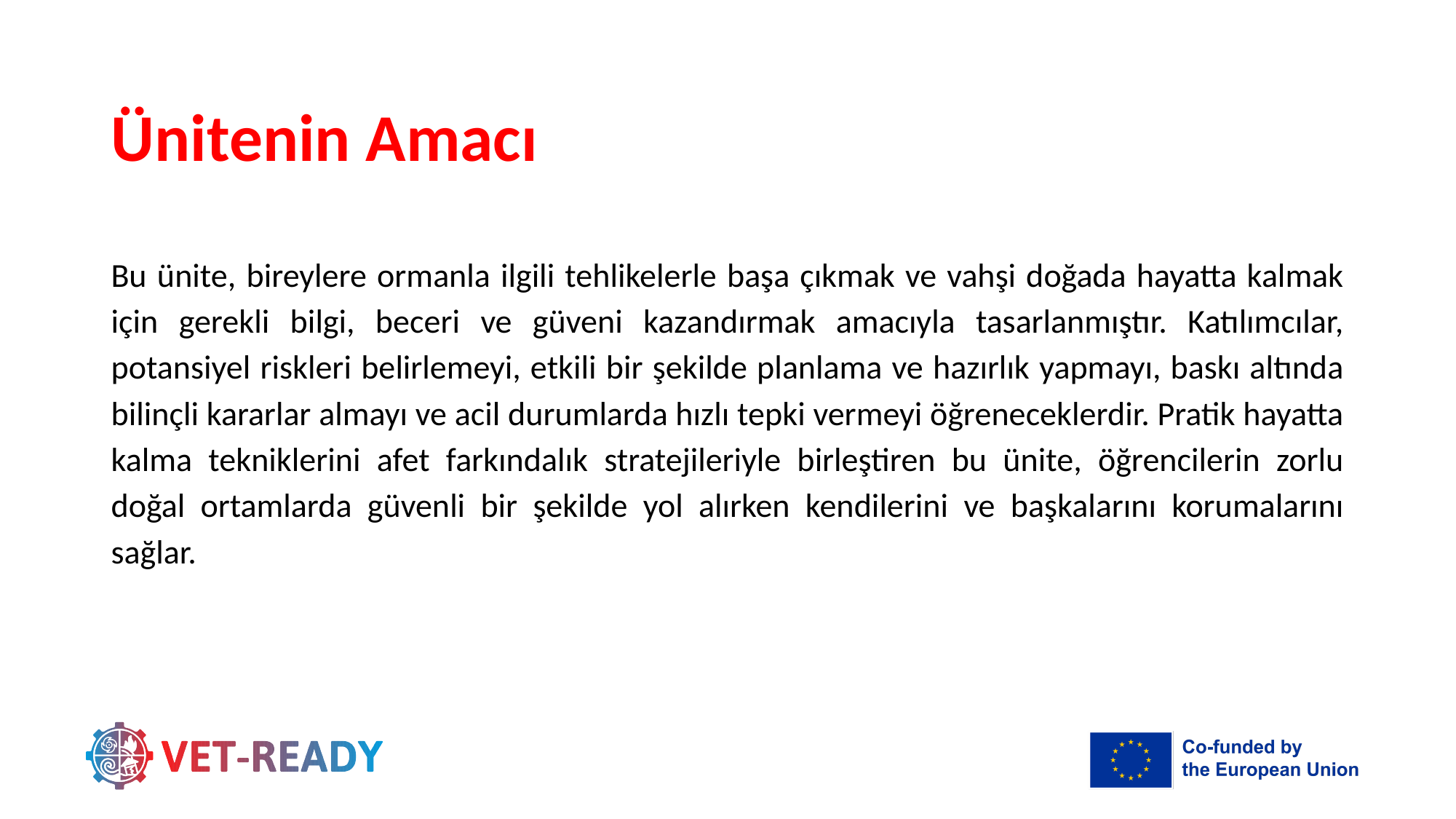

# Ünitenin Amacı
Bu ünite, bireylere ormanla ilgili tehlikelerle başa çıkmak ve vahşi doğada hayatta kalmak için gerekli bilgi, beceri ve güveni kazandırmak amacıyla tasarlanmıştır. Katılımcılar, potansiyel riskleri belirlemeyi, etkili bir şekilde planlama ve hazırlık yapmayı, baskı altında bilinçli kararlar almayı ve acil durumlarda hızlı tepki vermeyi öğreneceklerdir. Pratik hayatta kalma tekniklerini afet farkındalık stratejileriyle birleştiren bu ünite, öğrencilerin zorlu doğal ortamlarda güvenli bir şekilde yol alırken kendilerini ve başkalarını korumalarını sağlar.